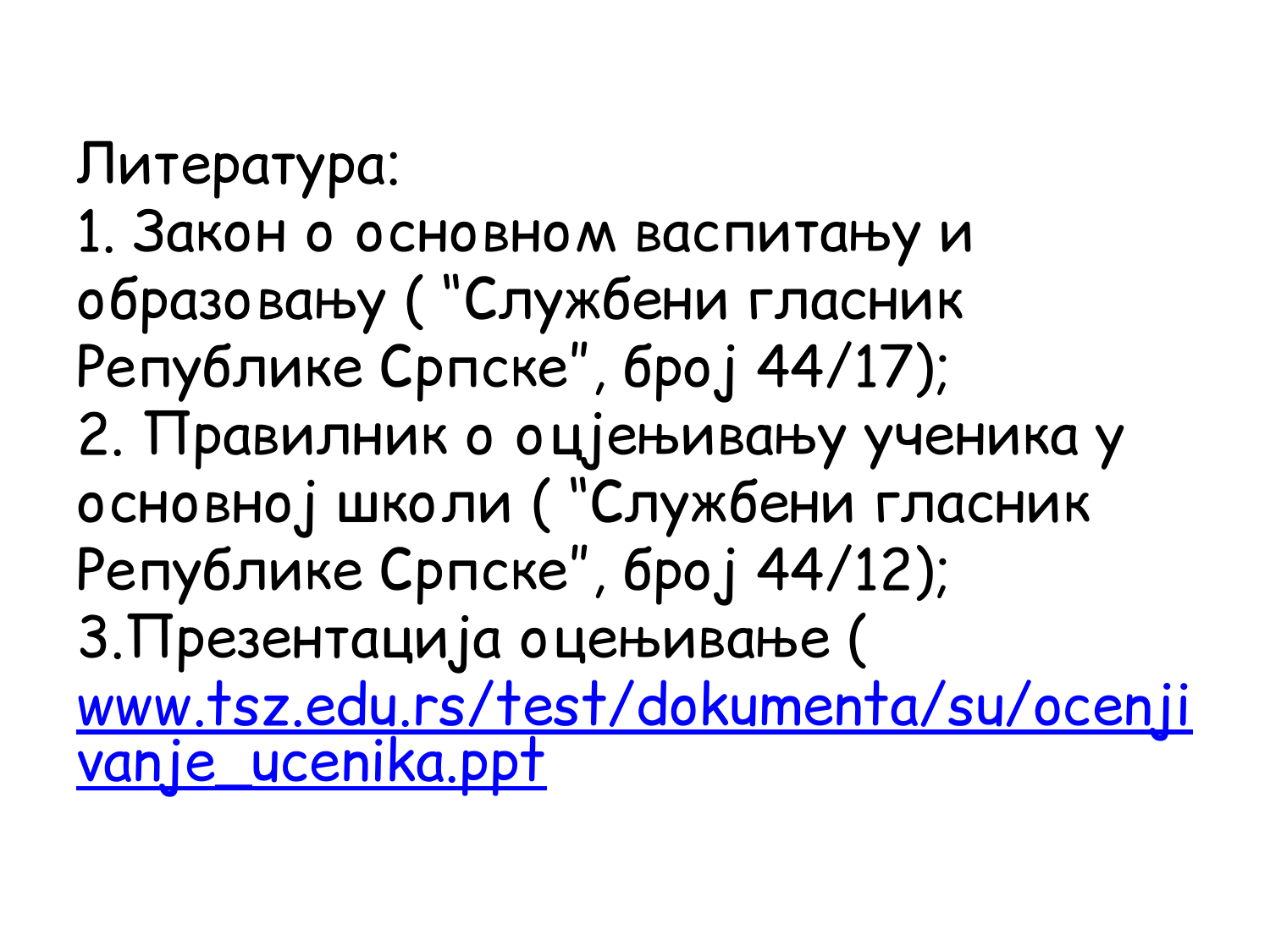

# Литература: 1. Закон о основном васпитању и образовању ( “Службени гласник Републике Српске”, број 44/17); 2. Правилник о оцјењивању ученика у основној школи ( “Службени гласник Републике Српске”, број 44/12); 3.Презентација оцењивање (www.tsz.edu.rs/test/dokumenta/su/ocenjivanje_ucenika.ppt